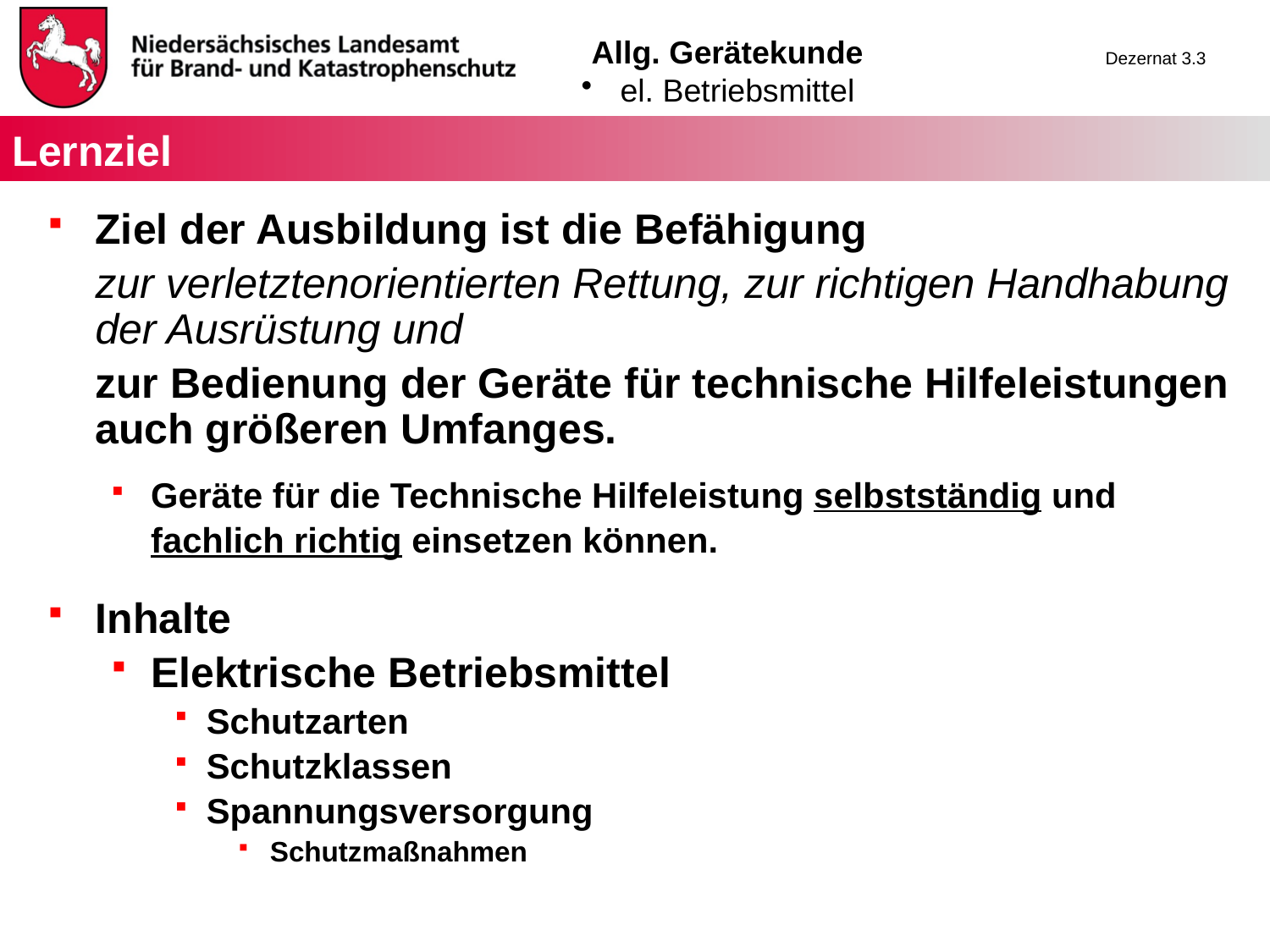

Lernziel
Ziel der Ausbildung ist die Befähigung
	zur verletztenorientierten Rettung, zur richtigen Handhabung der Ausrüstung und
	zur Bedienung der Geräte für technische Hilfeleistungen auch größeren Umfanges.

Geräte für die Technische Hilfeleistung selbstständig und
	fachlich richtig einsetzen können.

Inhalte
Elektrische Betriebsmittel
Schutzarten
Schutzklassen
Spannungsversorgung
Schutzmaßnahmen